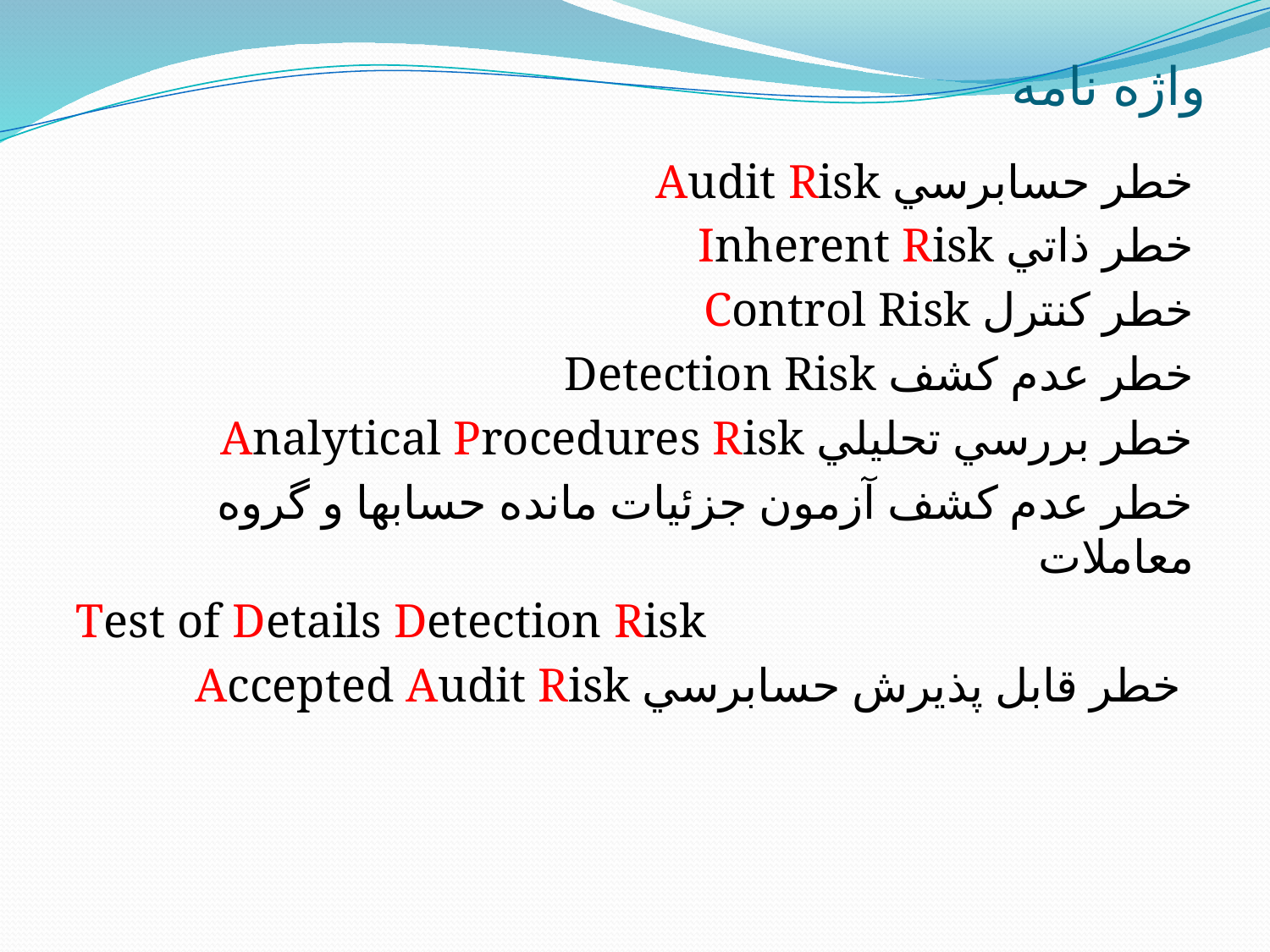

# واژه نامه
خطر حسابرسي Audit Risk
خطر ذاتي Inherent Risk
خطر كنترل Control Risk
خطر عدم كشف Detection Risk
خطر بررسي تحليلي Analytical Procedures Risk
خطر عدم كشف آزمون جزئيات مانده حسابها و گروه معاملات
Test of Details Detection Risk
 خطر قابل پذيرش حسابرسي Accepted Audit Risk